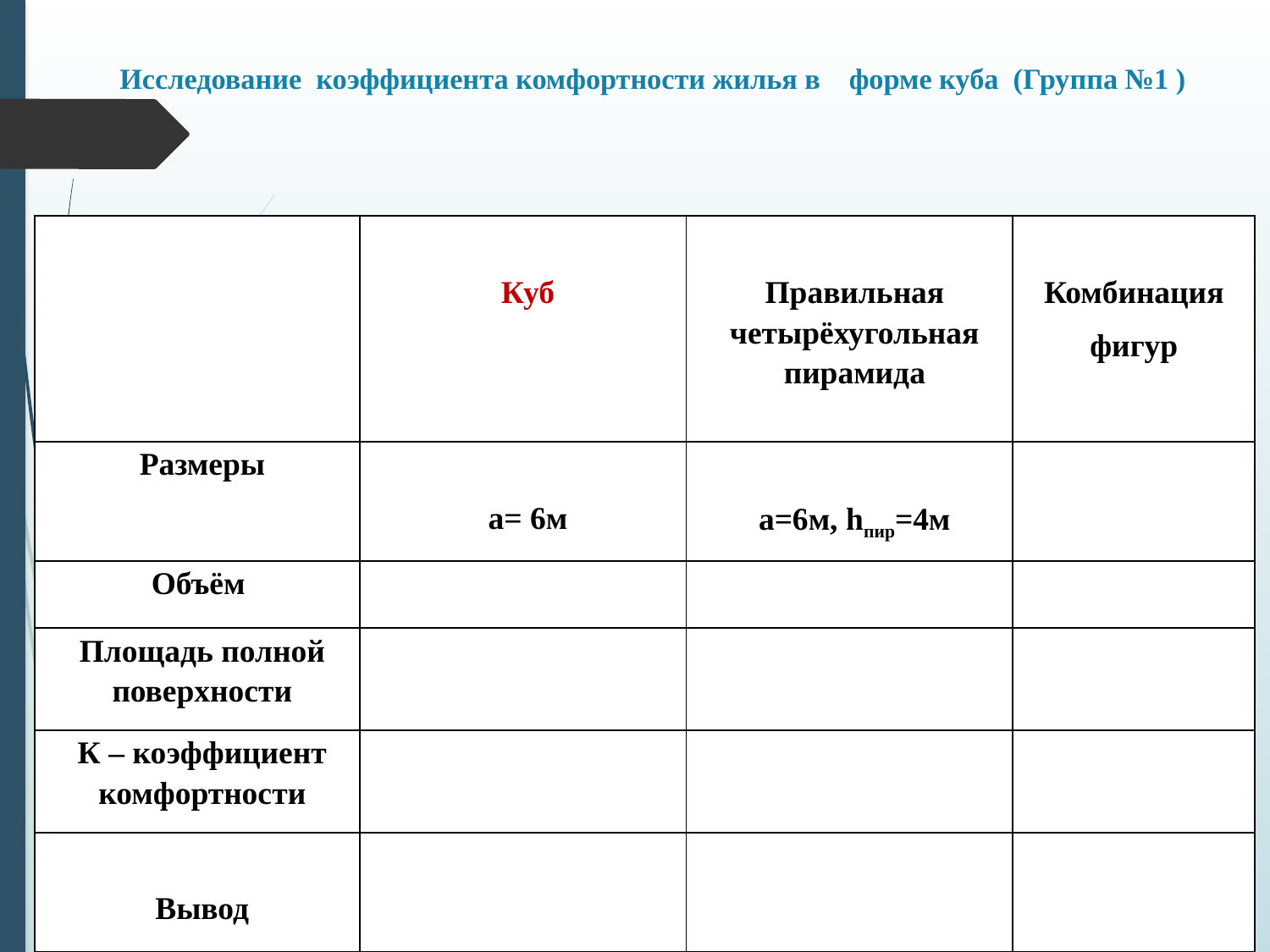

# Исследование  коэффициента комфортности жилья в    форме куба  (Группа №1 )
|  | Куб | Правильная четырёхугольная пирамида | Комбинация фигур |
| --- | --- | --- | --- |
| Размеры | а= 6м | а=6м, hпир=4м |  |
| Объём |  |  |  |
| Площадь полной поверхности |  |  |  |
| К – коэффициент комфортности |  |  |  |
| Вывод |  |  |  |